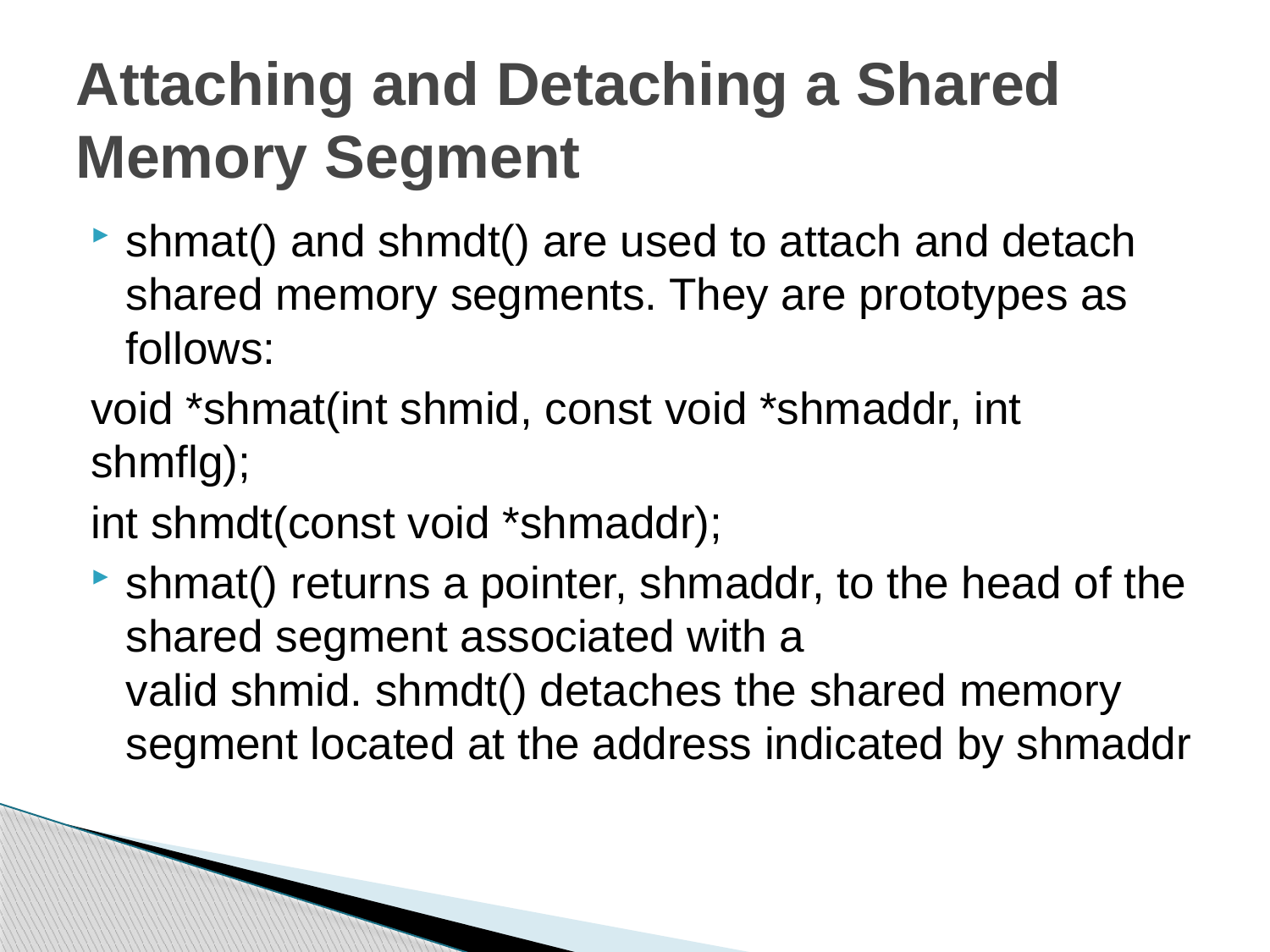

# Attaching and Detaching a Shared Memory Segment
shmat() and shmdt() are used to attach and detach shared memory segments. They are prototypes as follows:
void *shmat(int shmid, const void *shmaddr, int shmflg);
int shmdt(const void *shmaddr);
shmat() returns a pointer, shmaddr, to the head of the shared segment associated with a valid shmid. shmdt() detaches the shared memory segment located at the address indicated by shmaddr